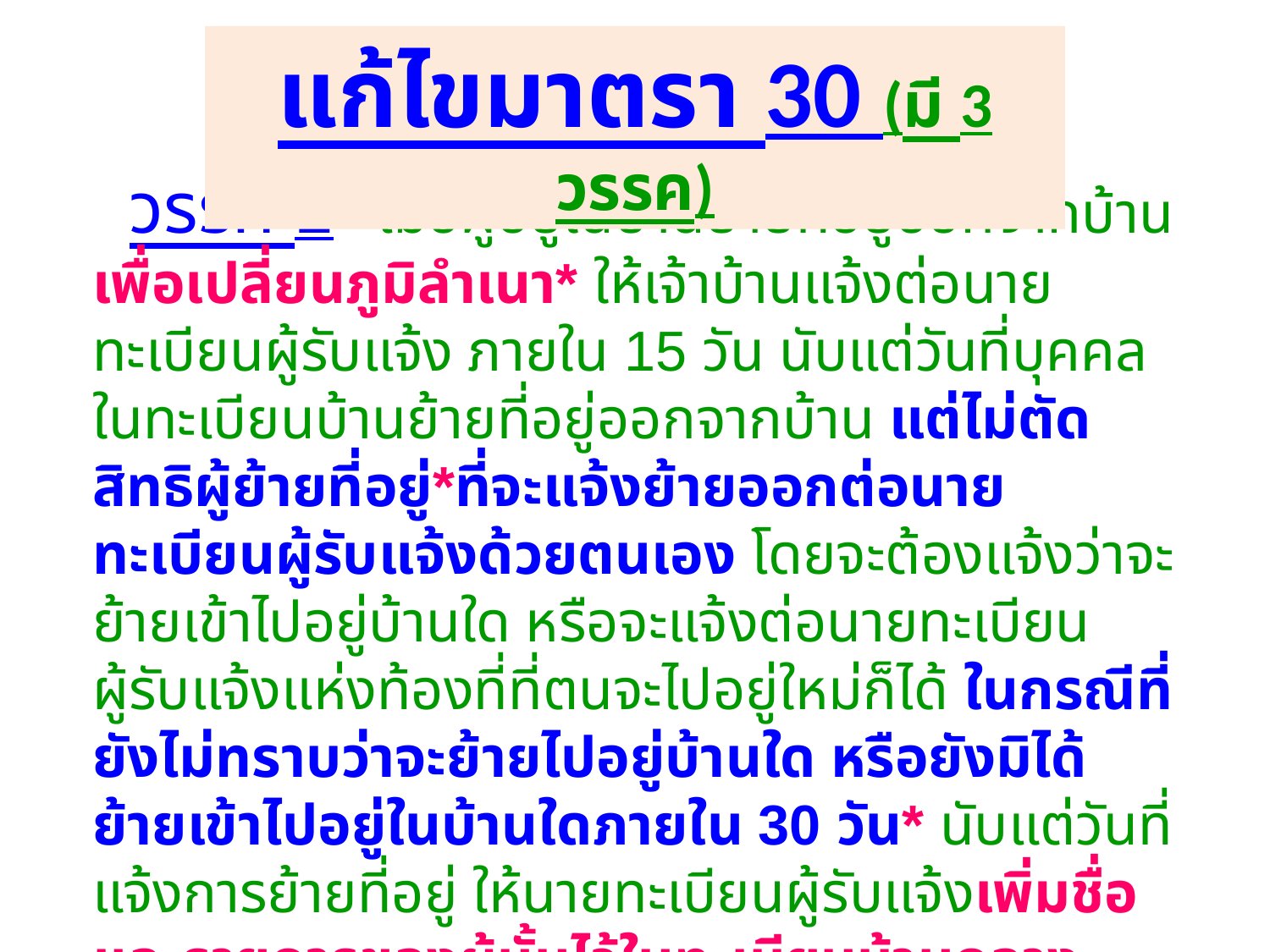

แก้ไขมาตรา 30 (มี 3 วรรค)
  วรรค 1 “เมื่อผู้อยู่ในบ้านย้ายที่อยู่ออกจากบ้าน เพื่อเปลี่ยนภูมิลำเนา* ให้เจ้าบ้านแจ้งต่อนายทะเบียนผู้รับแจ้ง ภายใน 15 วัน นับแต่วันที่บุคคลในทะเบียนบ้านย้ายที่อยู่ออกจากบ้าน แต่ไม่ตัดสิทธิผู้ย้ายที่อยู่*ที่จะแจ้งย้ายออกต่อนายทะเบียนผู้รับแจ้งด้วยตนเอง โดยจะต้องแจ้งว่าจะย้ายเข้าไปอยู่บ้านใด หรือจะแจ้งต่อนายทะเบียนผู้รับแจ้งแห่งท้องที่ที่ตนจะไปอยู่ใหม่ก็ได้ ในกรณีที่ยังไม่ทราบว่าจะย้ายไปอยู่บ้านใด หรือยังมิได้ย้ายเข้าไปอยู่ในบ้านใดภายใน 30 วัน* นับแต่วันที่แจ้งการย้ายที่อยู่ ให้นายทะเบียนผู้รับแจ้งเพิ่มชื่อและรายการของผู้นั้นไว้ในทะเบียนบ้านกลาง และเมื่อผู้ย้ายได้แจ้งการย้ายออกต่อนายทะเบียนแล้ว ให้หน้าที่ในการแจ้งย้ายบุคคลออกของเจ้าบ้านเป็นอันพับไป ผู้ย้ายที่อยู่ที่จะแจ้งย้ายด้วยตนเองดังกล่าวต้องเป็นผู้มีอายุครบ 15 ปีแล้ว*